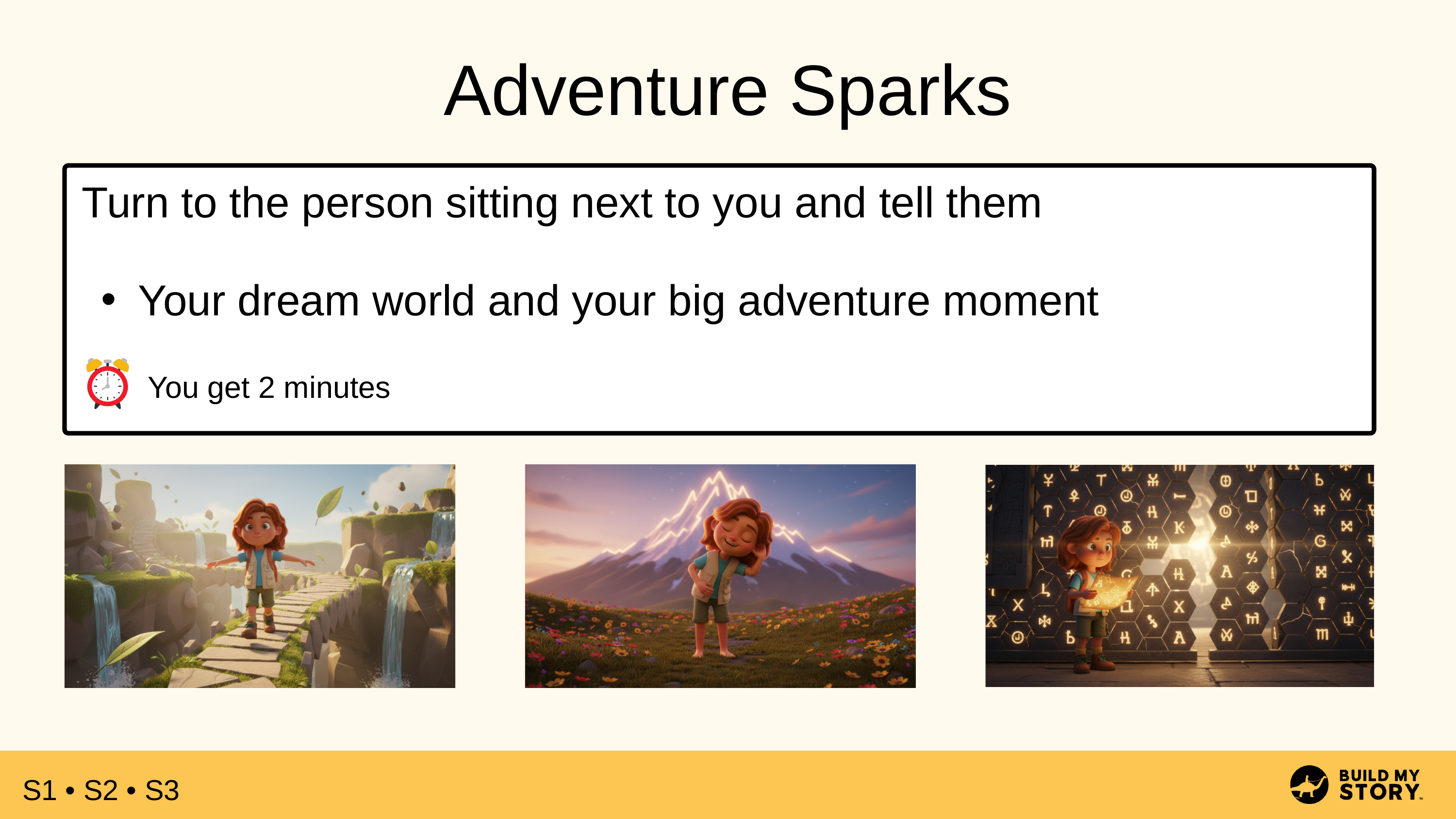

Adventure Sparks
Turn to the person sitting next to you and tell them

Your dream world and your big adventure moment

You get 2 minutes

S1 • S2 • S3